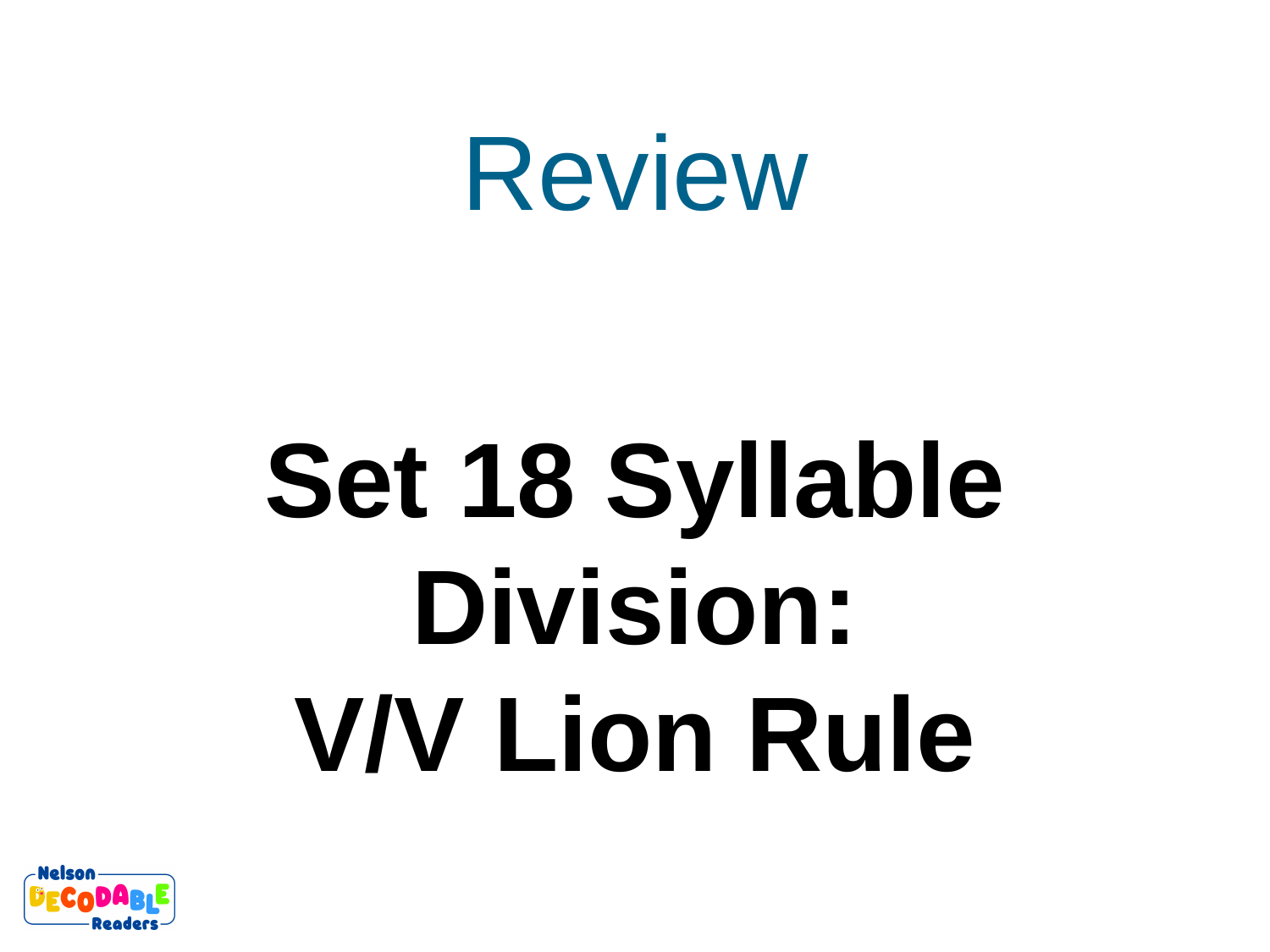

Review
Set 18 Syllable Division:
V/V Lion Rule